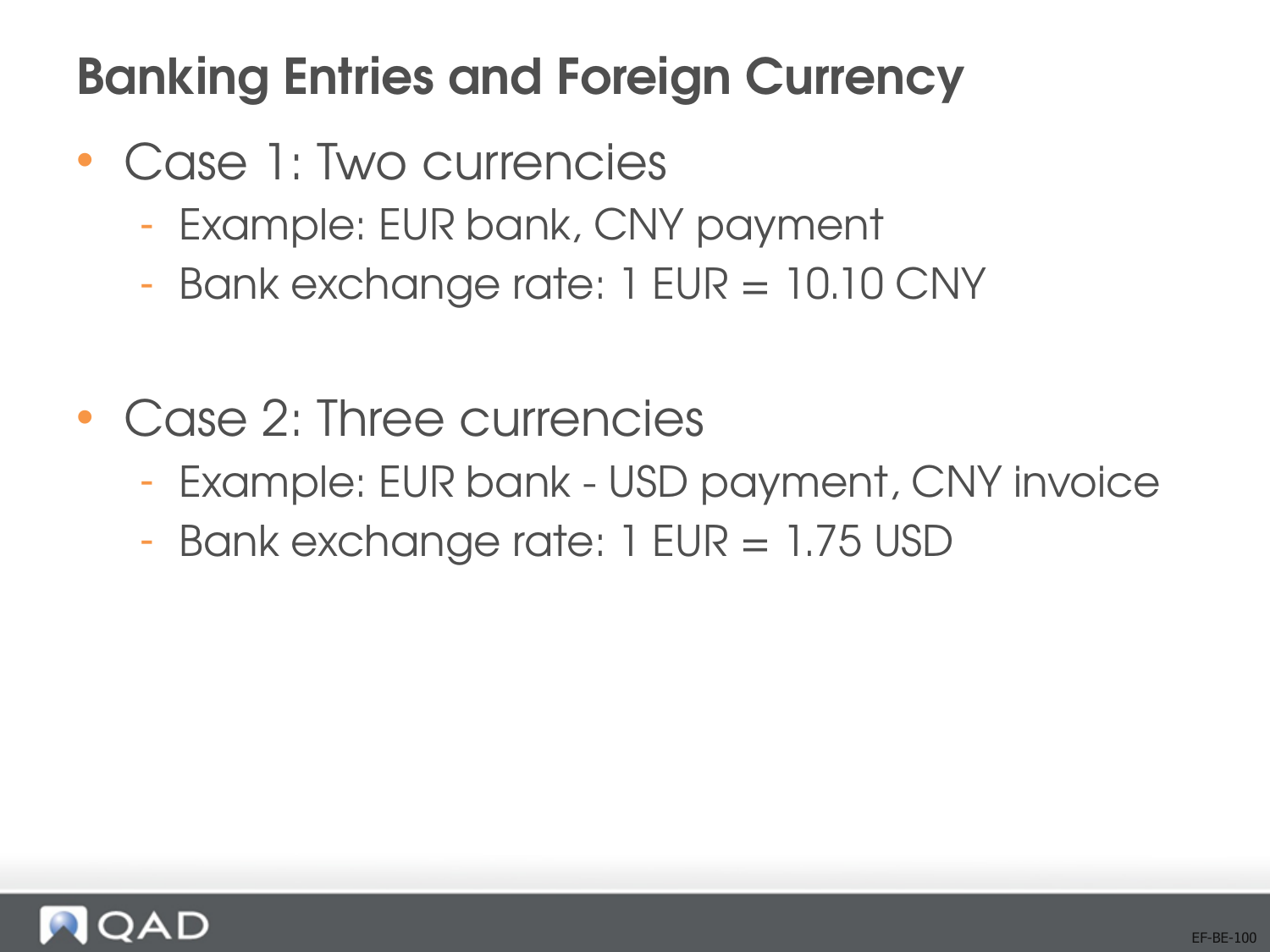

# Banking Entries and Foreign Currency
Case 1: Two currencies
Example: EUR bank, CNY payment
Bank exchange rate: 1 EUR = 10.10 CNY

Case 2: Three currencies
Example: EUR bank - USD payment, CNY invoice
Bank exchange rate: 1 EUR = 1.75 USD

EF-BE-100